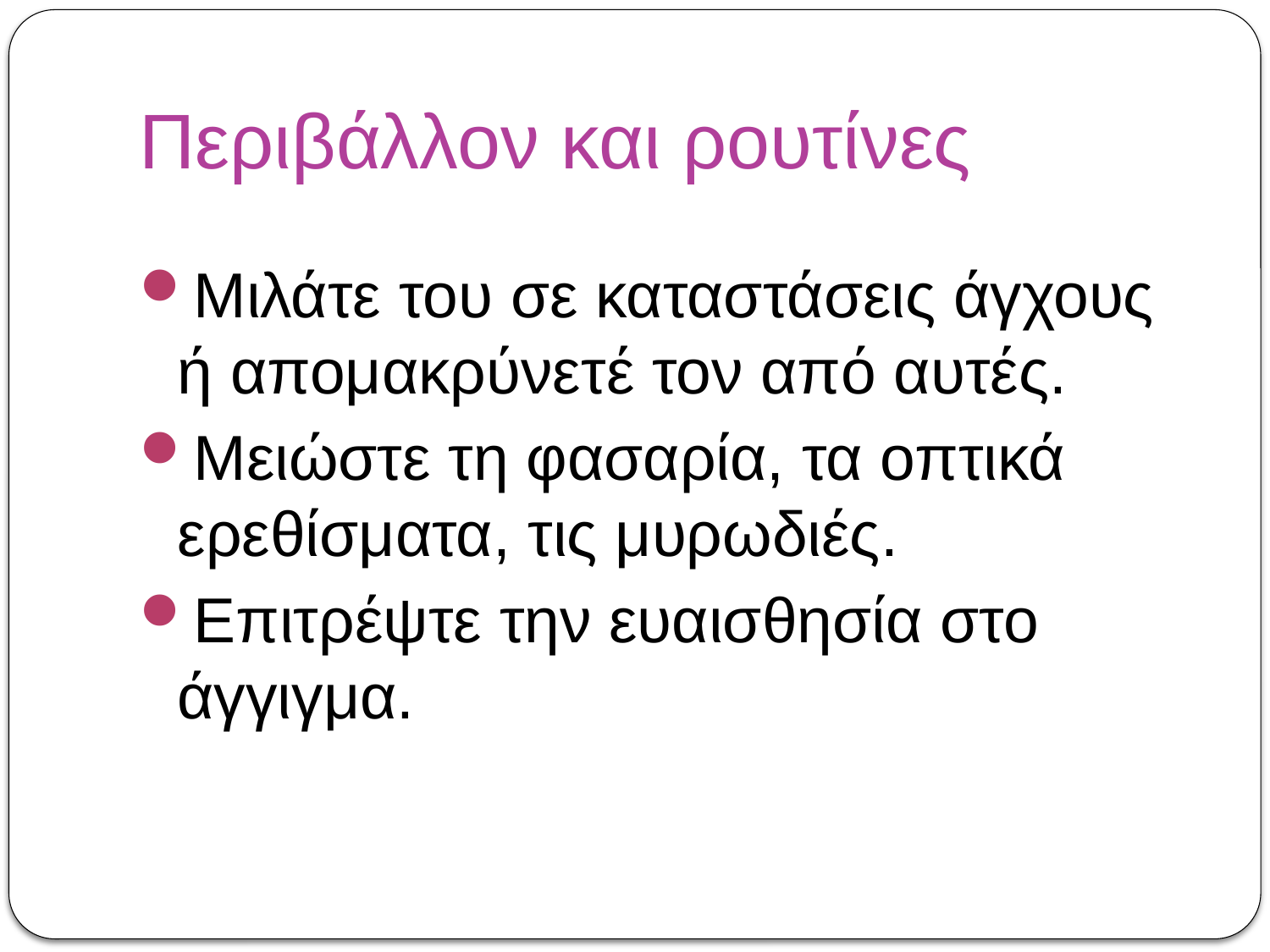

# Περιβάλλον και ρουτίνες
Μιλάτε του σε καταστάσεις άγχους ή απομακρύνετέ τον από αυτές.
Μειώστε τη φασαρία, τα οπτικά ερεθίσματα, τις μυρωδιές.
Επιτρέψτε την ευαισθησία στο άγγιγμα.